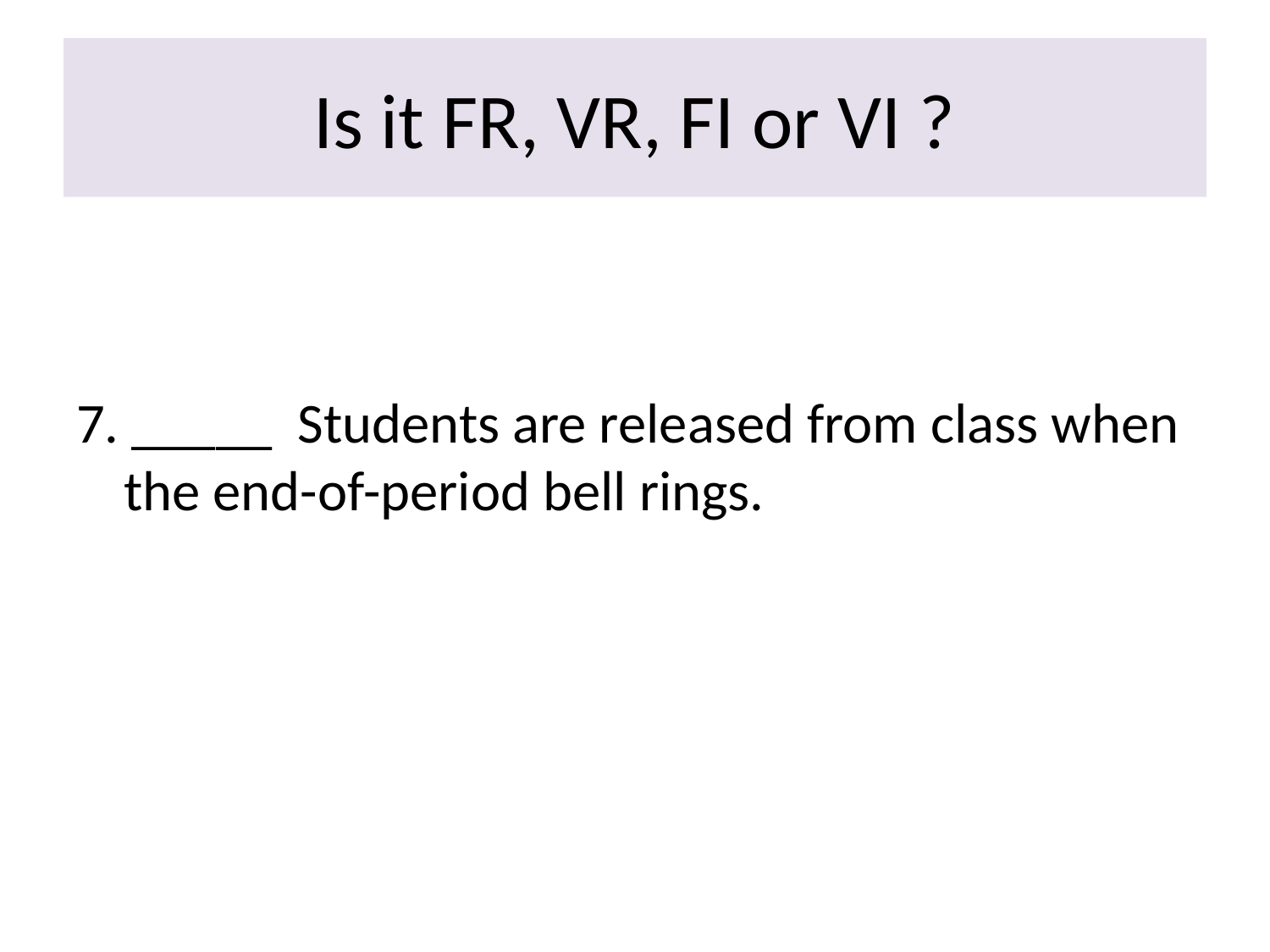

# Is it FR, VR, FI or VI ?

7. _____  Students are released from class when the end-of-period bell rings.